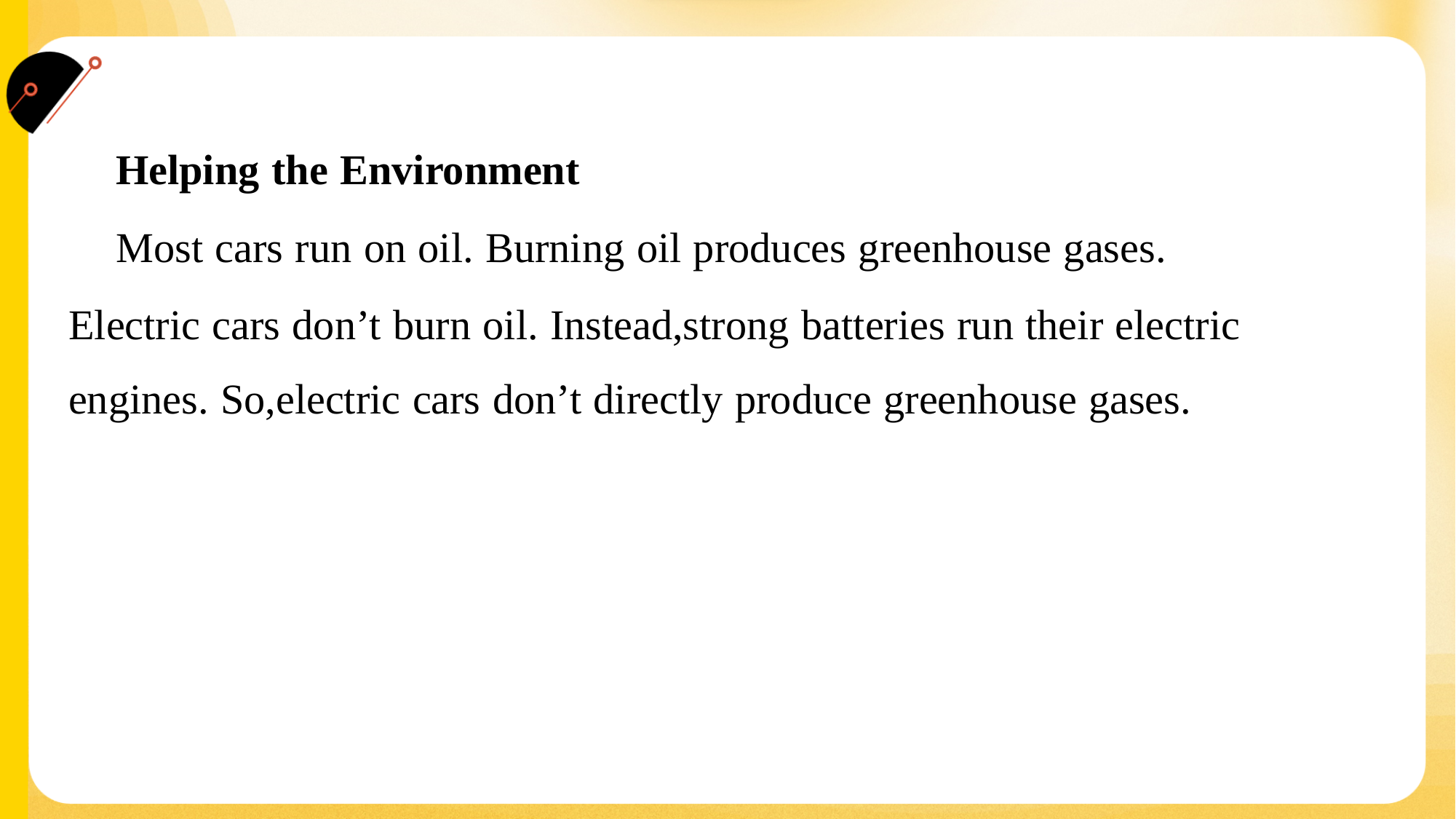

Helping the Environment
    Most cars run on oil. Burning oil produces greenhouse gases.
Electric cars don’t burn oil. Instead,strong batteries run their electric
engines. So,electric cars don’t directly produce greenhouse gases.